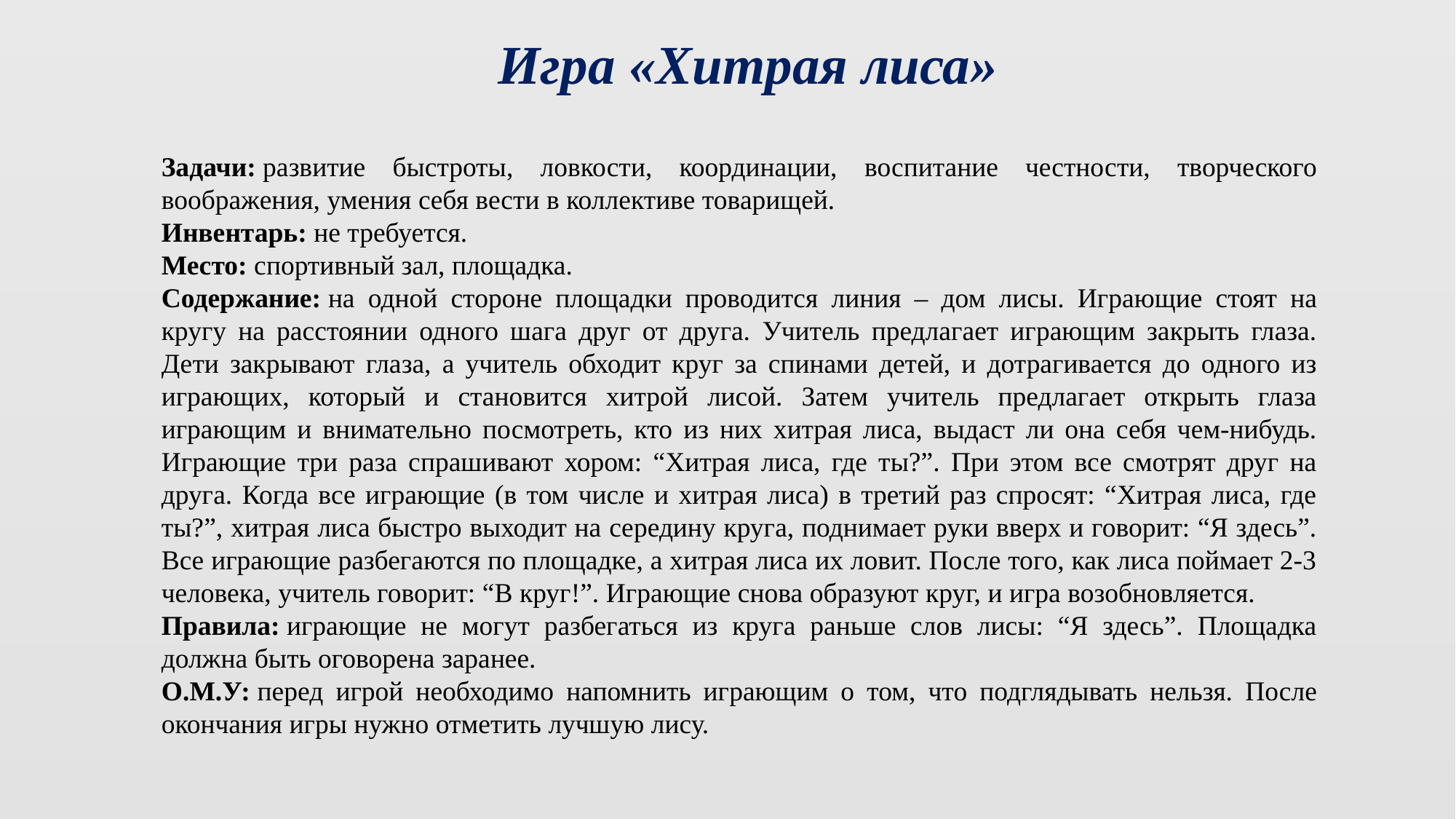

Игра «Хитрая лиса»
Задачи: развитие быстроты, ловкости, координации, воспитание честности, творческого воображения, умения себя вести в коллективе товарищей.
Инвентарь: не требуется.
Место: спортивный зал, площадка.
Содержание: на одной стороне площадки проводится линия – дом лисы. Играющие стоят на кругу на расстоянии одного шага друг от друга. Учитель предлагает играющим закрыть глаза. Дети закрывают глаза, а учитель обходит круг за спинами детей, и дотрагивается до одного из играющих, который и становится хитрой лисой. Затем учитель предлагает открыть глаза играющим и внимательно посмотреть, кто из них хитрая лиса, выдаст ли она себя чем-нибудь. Играющие три раза спрашивают хором: “Хитрая лиса, где ты?”. При этом все смотрят друг на друга. Когда все играющие (в том числе и хитрая лиса) в третий раз спросят: “Хитрая лиса, где ты?”, хитрая лиса быстро выходит на середину круга, поднимает руки вверх и говорит: “Я здесь”. Все играющие разбегаются по площадке, а хитрая лиса их ловит. После того, как лиса поймает 2-3 человека, учитель говорит: “В круг!”. Играющие снова образуют круг, и игра возобновляется.
Правила: играющие не могут разбегаться из круга раньше слов лисы: “Я здесь”. Площадка должна быть оговорена заранее.
О.М.У: перед игрой необходимо напомнить играющим о том, что подглядывать нельзя. После окончания игры нужно отметить лучшую лису.